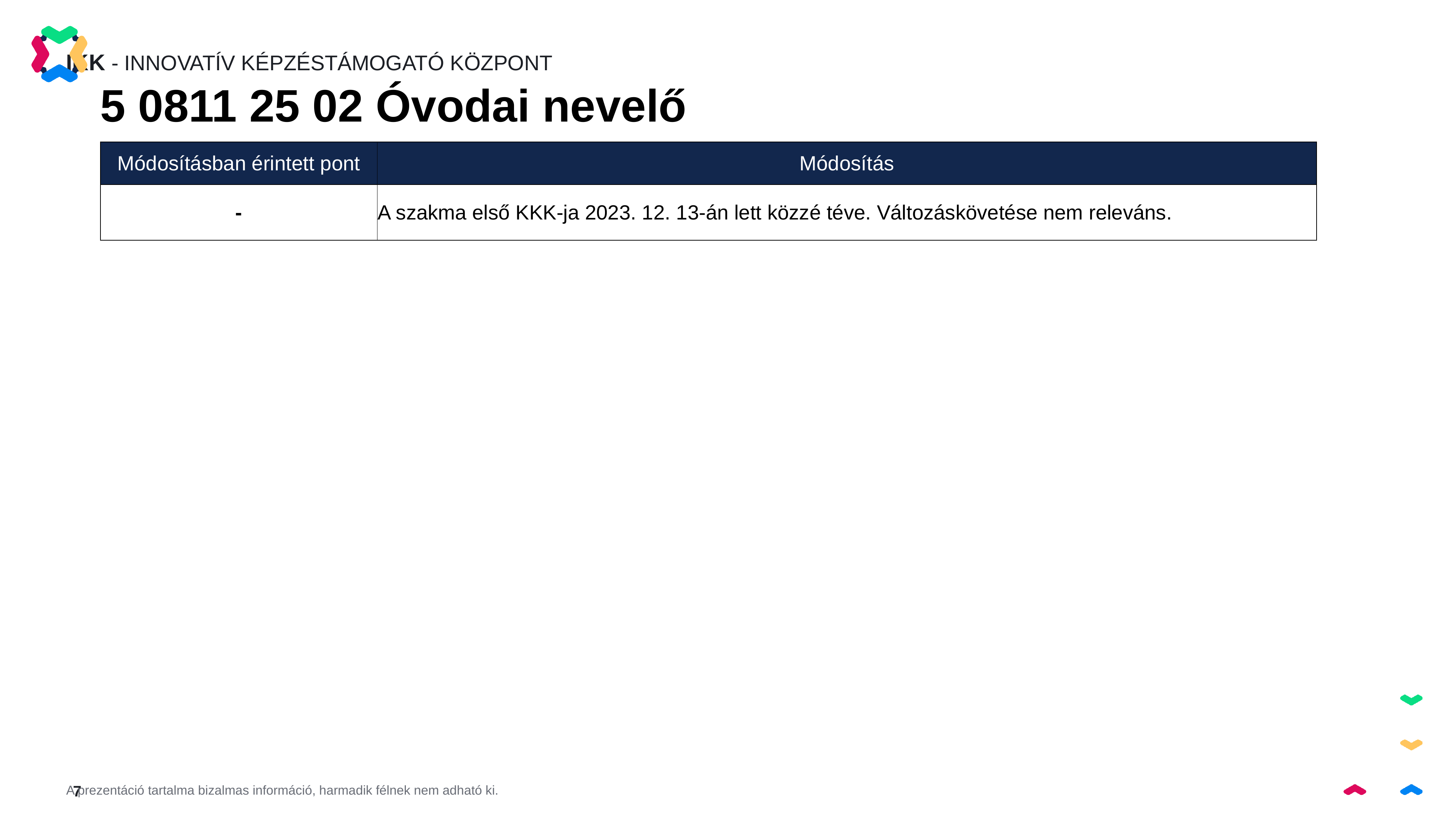

5 0811 25 02 Óvodai nevelő
| Módosításban érintett pont | Módosítás |
| --- | --- |
| - | A szakma első KKK-ja 2023. 12. 13-án lett közzé téve. Változáskövetése nem releváns. |